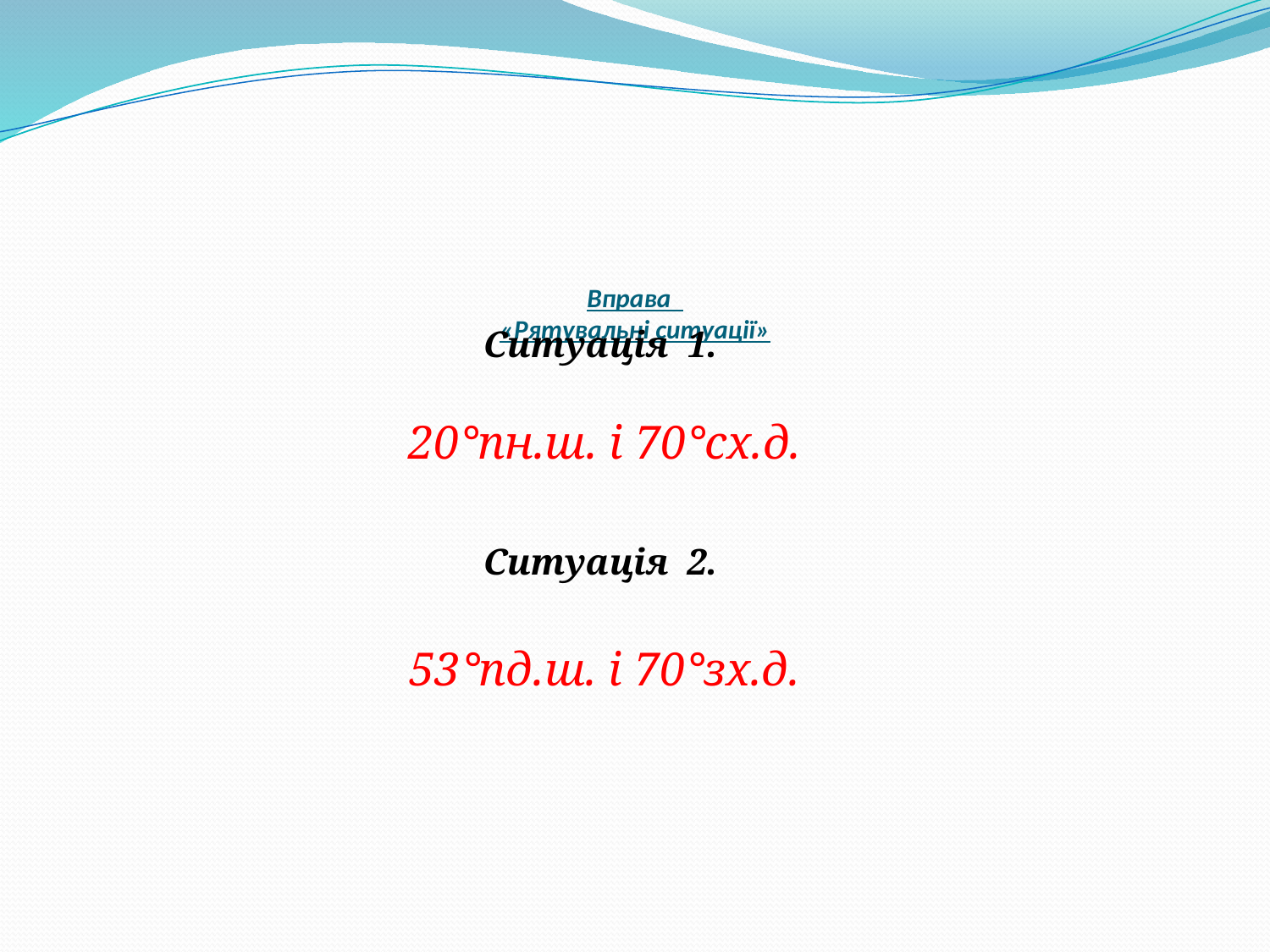

# Вправа «Рятувальні ситуації»

Ситуація  1.
20°пн.ш. і 70°сх.д.

Ситуація  2.

53°пд.ш. і 70°зх.д.